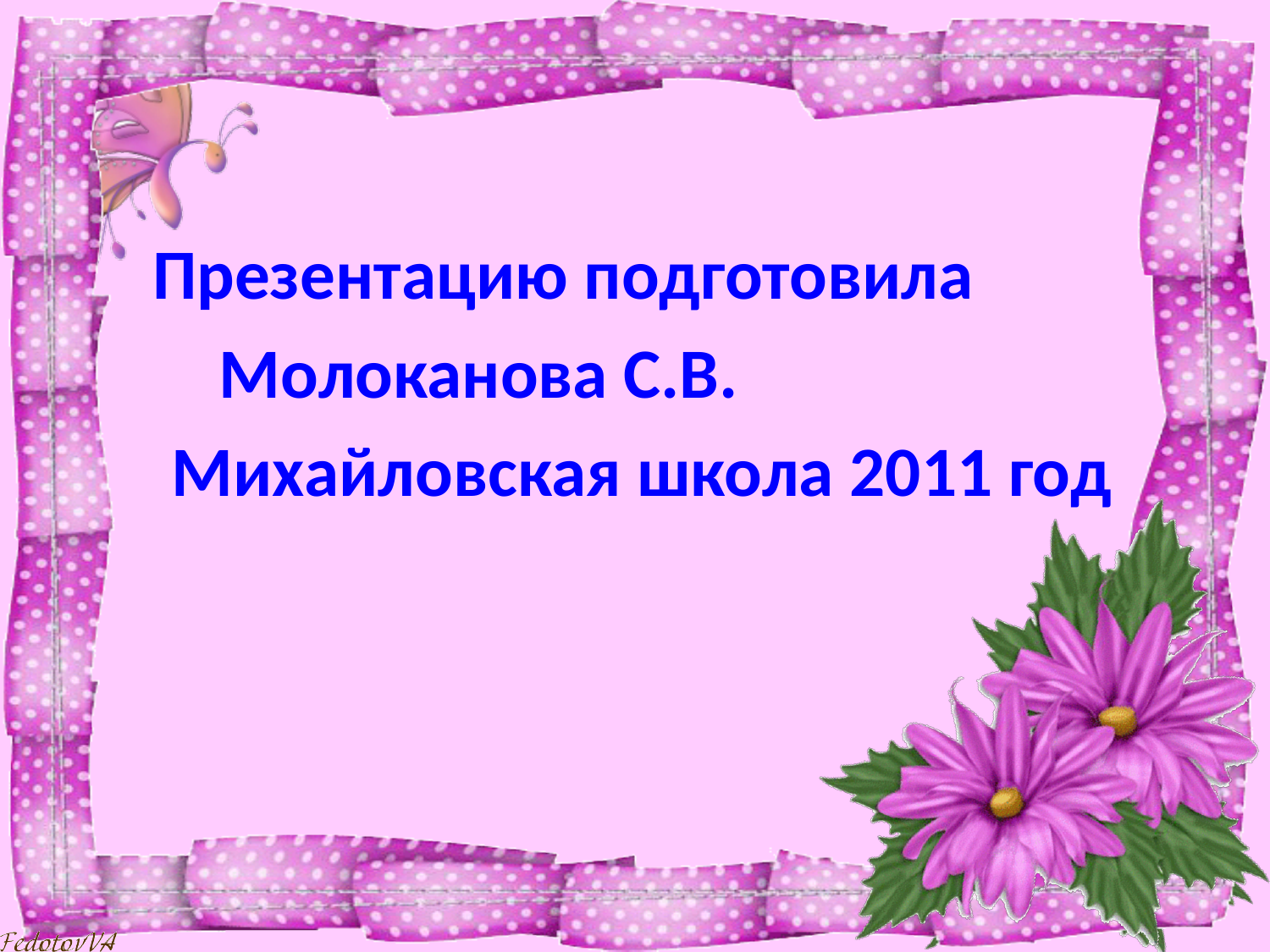

Презентацию подготовила
         Молоканова С.В.
      Михайловская школа 2011 год